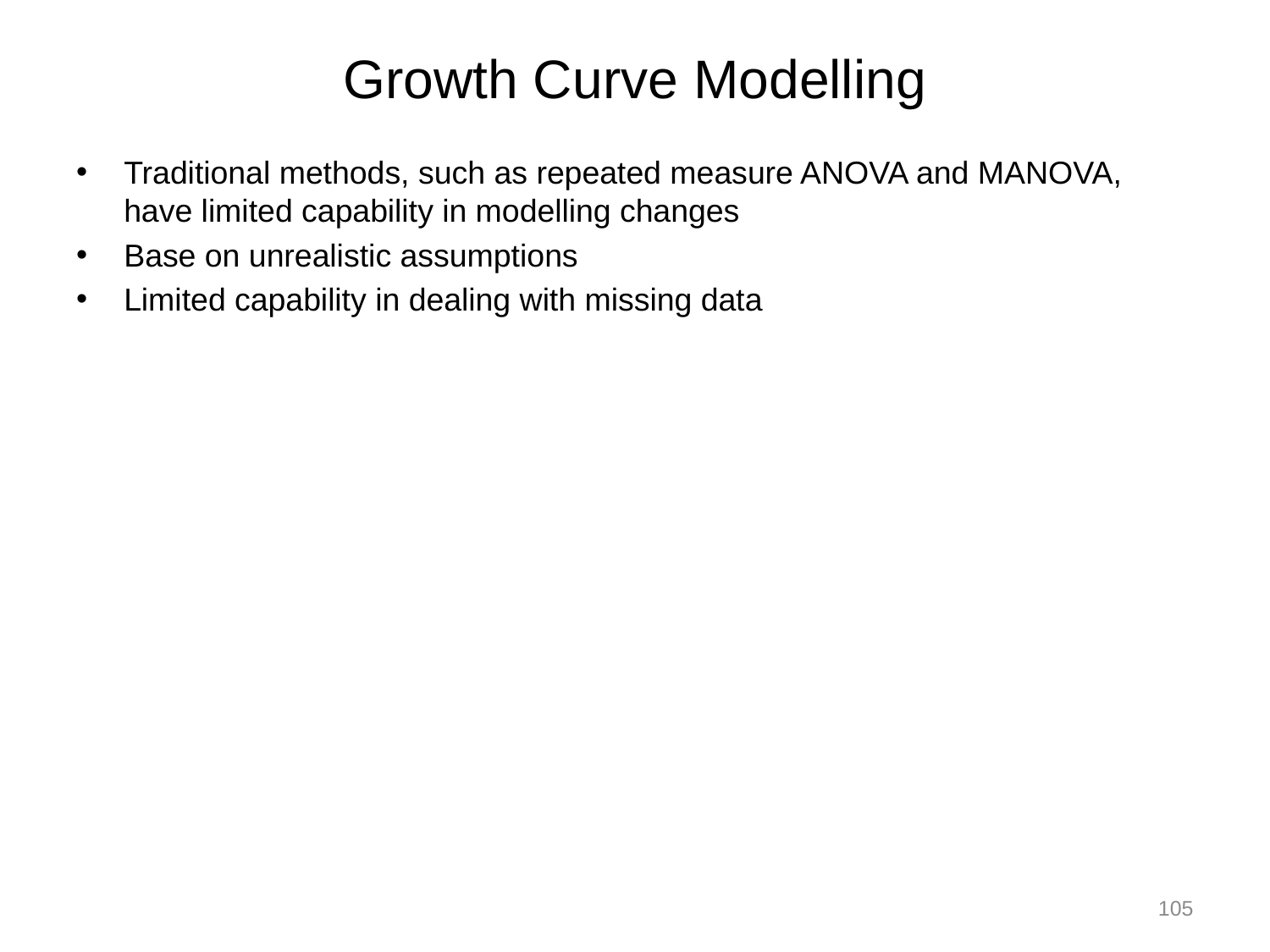

# Growth Curve Modelling
Traditional methods, such as repeated measure ANOVA and MANOVA, have limited capability in modelling changes
Base on unrealistic assumptions
Limited capability in dealing with missing data
105